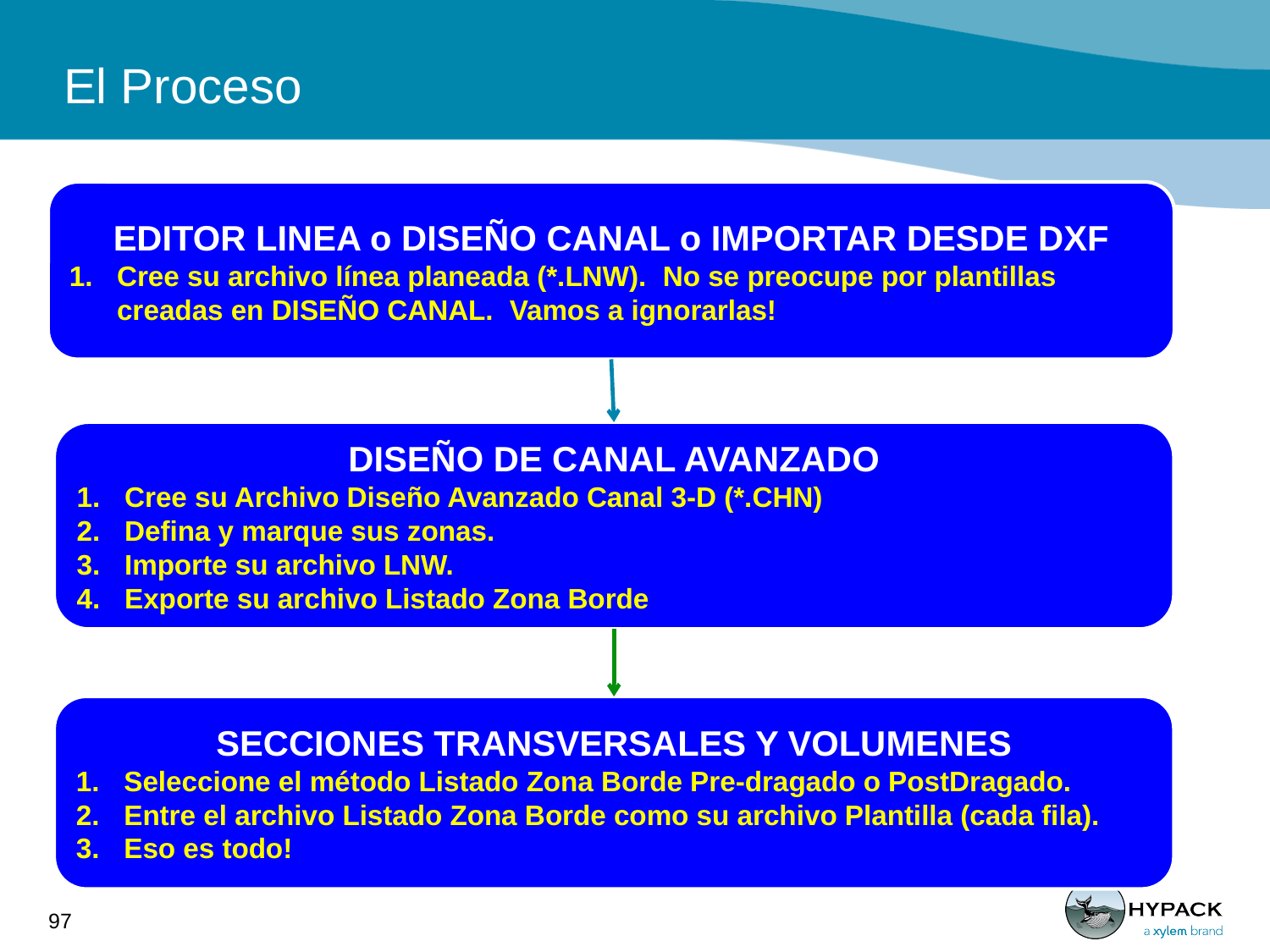

# El Proceso
EDITOR LINEA o DISEÑO CANAL o IMPORTAR DESDE DXF
Cree su archivo línea planeada (*.LNW).  No se preocupe por plantillas creadas en DISEÑO CANAL.  Vamos a ignorarlas!
DISEÑO DE CANAL AVANZADO
Cree su Archivo Diseño Avanzado Canal 3-D (*.CHN)
Defina y marque sus zonas.
Importe su archivo LNW.
Exporte su archivo Listado Zona Borde
SECCIONES TRANSVERSALES Y VOLUMENES
Seleccione el método Listado Zona Borde Pre-dragado o PostDragado.
Entre el archivo Listado Zona Borde como su archivo Plantilla (cada fila).
Eso es todo!
97